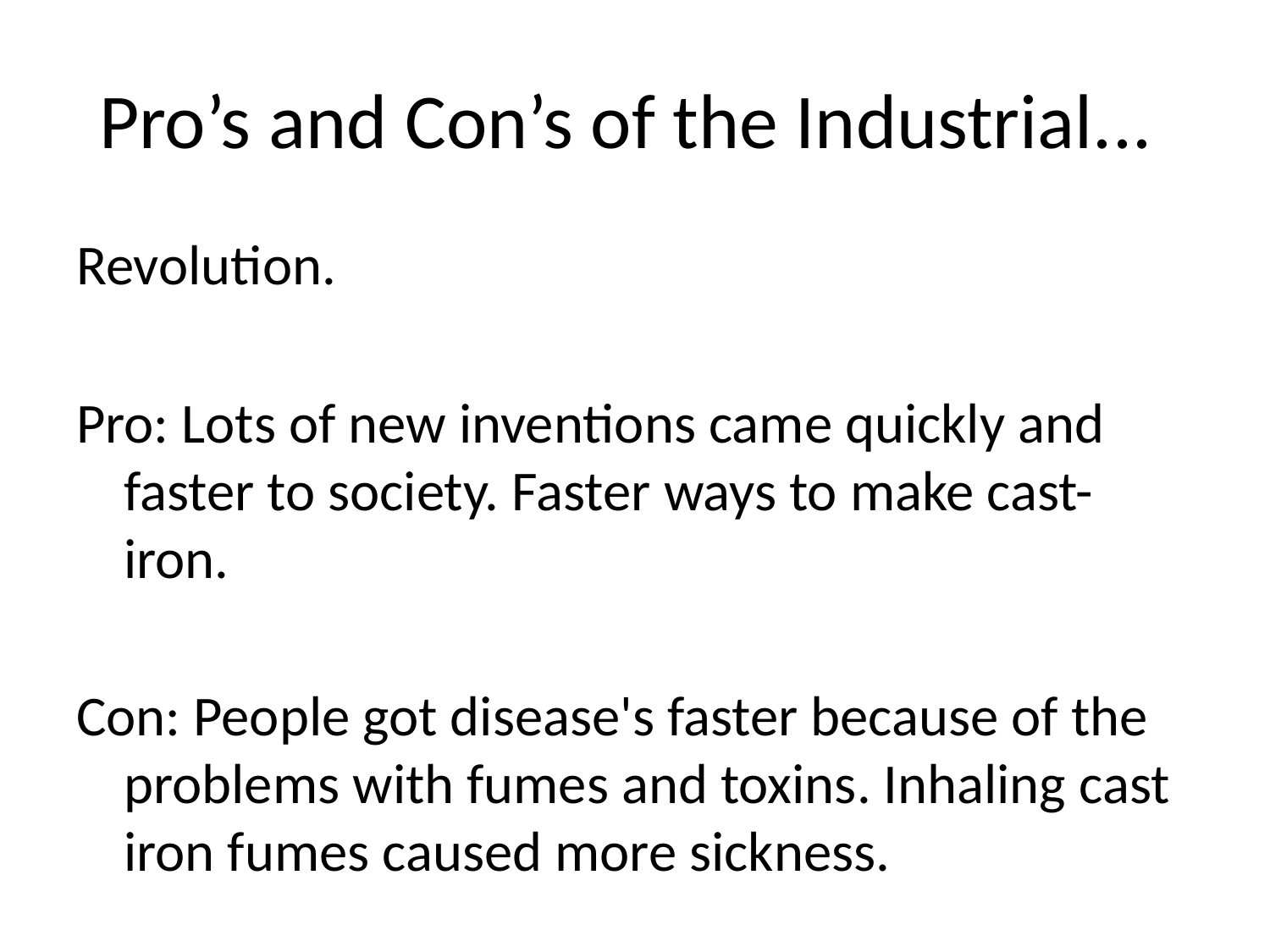

# Pro’s and Con’s of the Industrial...
Revolution.

Pro: Lots of new inventions came quickly and faster to society. Faster ways to make cast-iron.

Con: People got disease's faster because of the problems with fumes and toxins. Inhaling cast iron fumes caused more sickness.